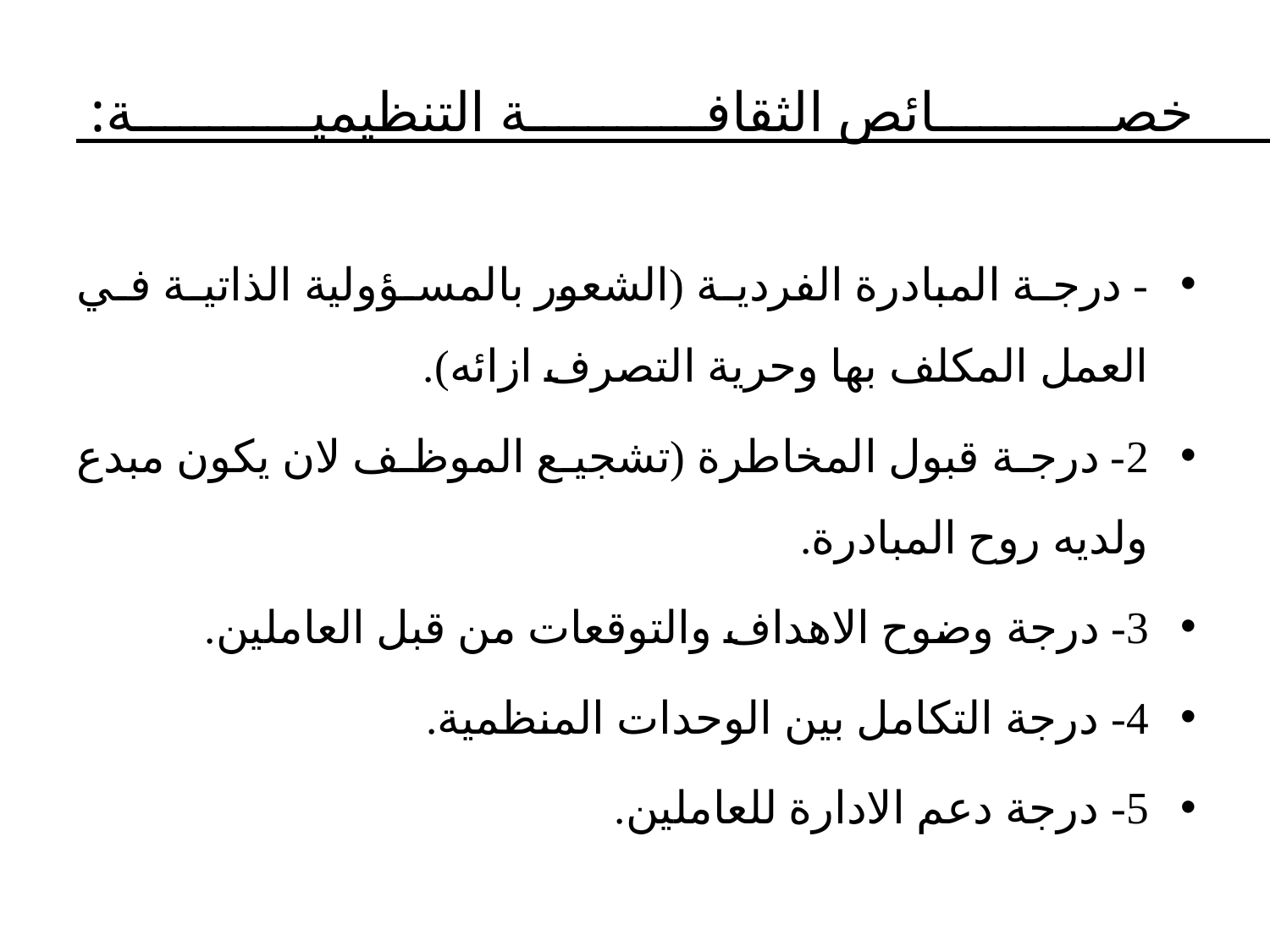

# خصائص الثقافة التنظيمية:
- درجة المبادرة الفردية (الشعور بالمسؤولية الذاتية في العمل المكلف بها وحرية التصرف ازائه).
2- درجة قبول المخاطرة (تشجيع الموظف لان يكون مبدع ولديه روح المبادرة.
3- درجة وضوح الاهداف والتوقعات من قبل العاملين.
4- درجة التكامل بين الوحدات المنظمية.
5- درجة دعم الادارة للعاملين.